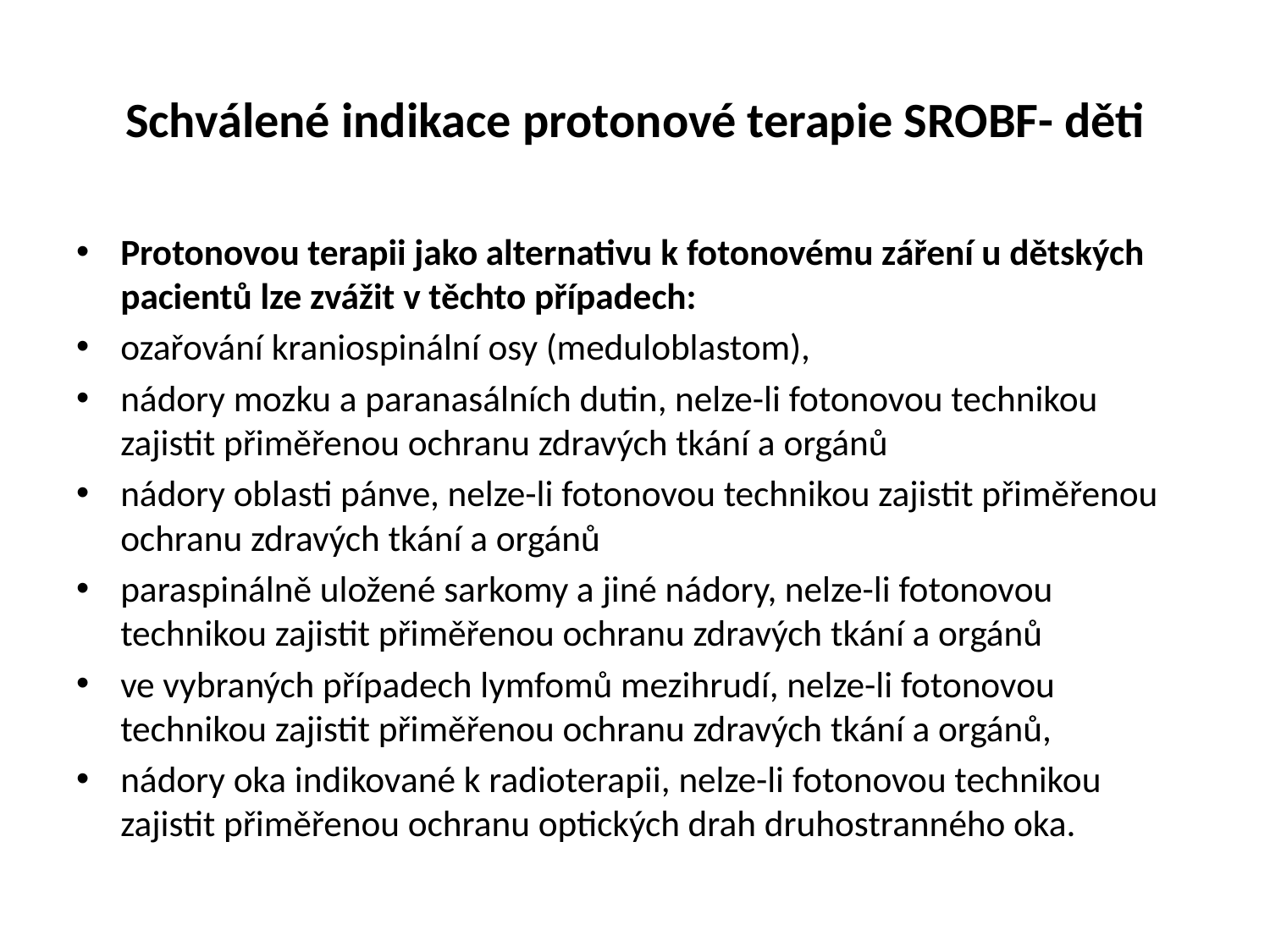

# Schválené indikace protonové terapie SROBF- děti
Protonovou terapii jako alternativu k fotonovému záření u dětských pacientů lze zvážit v těchto případech:
ozařování kraniospinální osy (meduloblastom),
nádory mozku a paranasálních dutin, nelze-li fotonovou technikou zajistit přiměřenou ochranu zdravých tkání a orgánů
nádory oblasti pánve, nelze-li fotonovou technikou zajistit přiměřenou ochranu zdravých tkání a orgánů
paraspinálně uložené sarkomy a jiné nádory, nelze-li fotonovou technikou zajistit přiměřenou ochranu zdravých tkání a orgánů
ve vybraných případech lymfomů mezihrudí, nelze-li fotonovou technikou zajistit přiměřenou ochranu zdravých tkání a orgánů,
nádory oka indikované k radioterapii, nelze-li fotonovou technikou zajistit přiměřenou ochranu optických drah druhostranného oka.